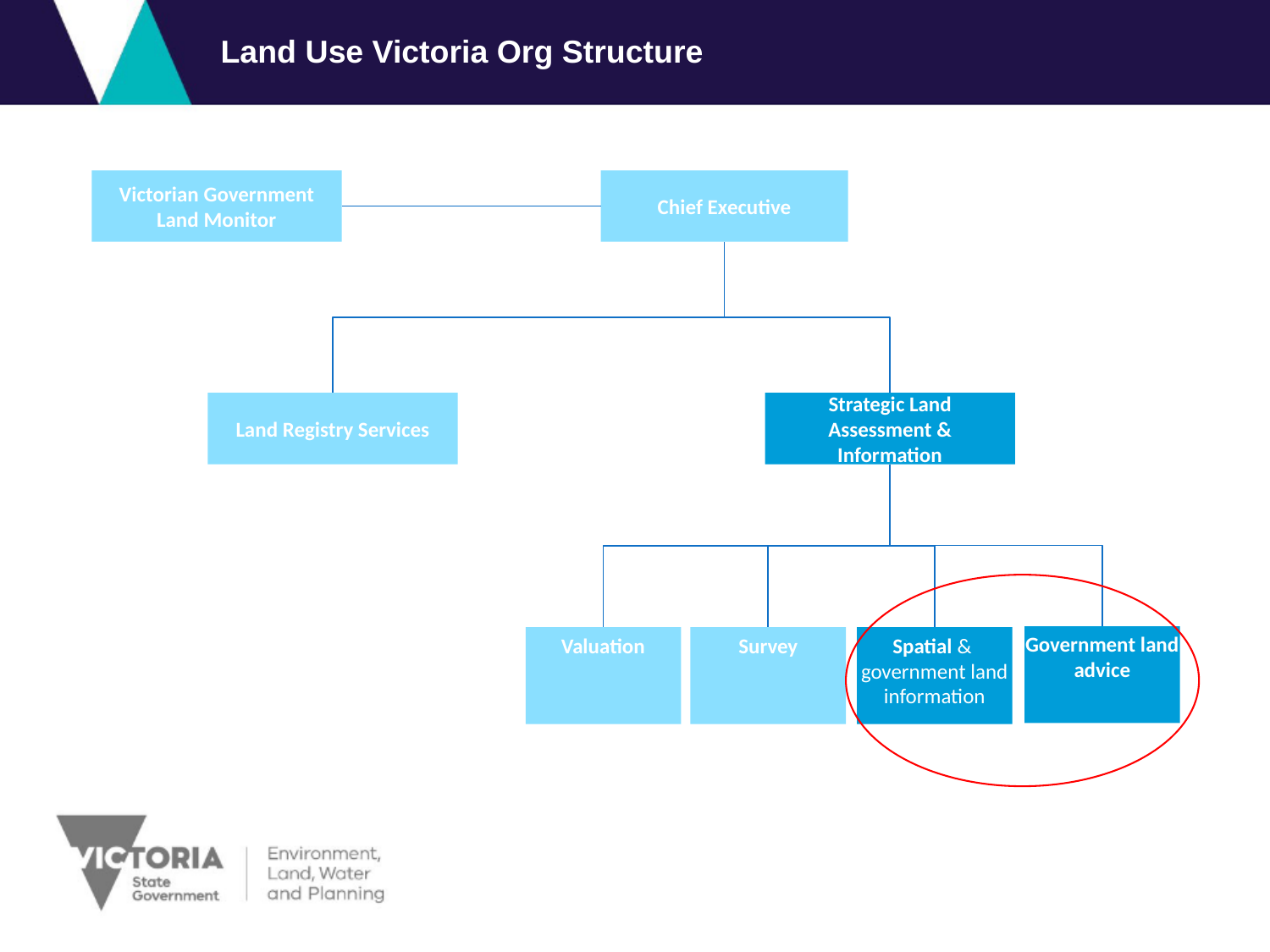

Land Use Victoria Org Structure
Victorian Government Land Monitor
Chief Executive
Land Registry Services
Strategic Land Assessment & Information

Government land advice
Valuation
Survey
Spatial &  government land information